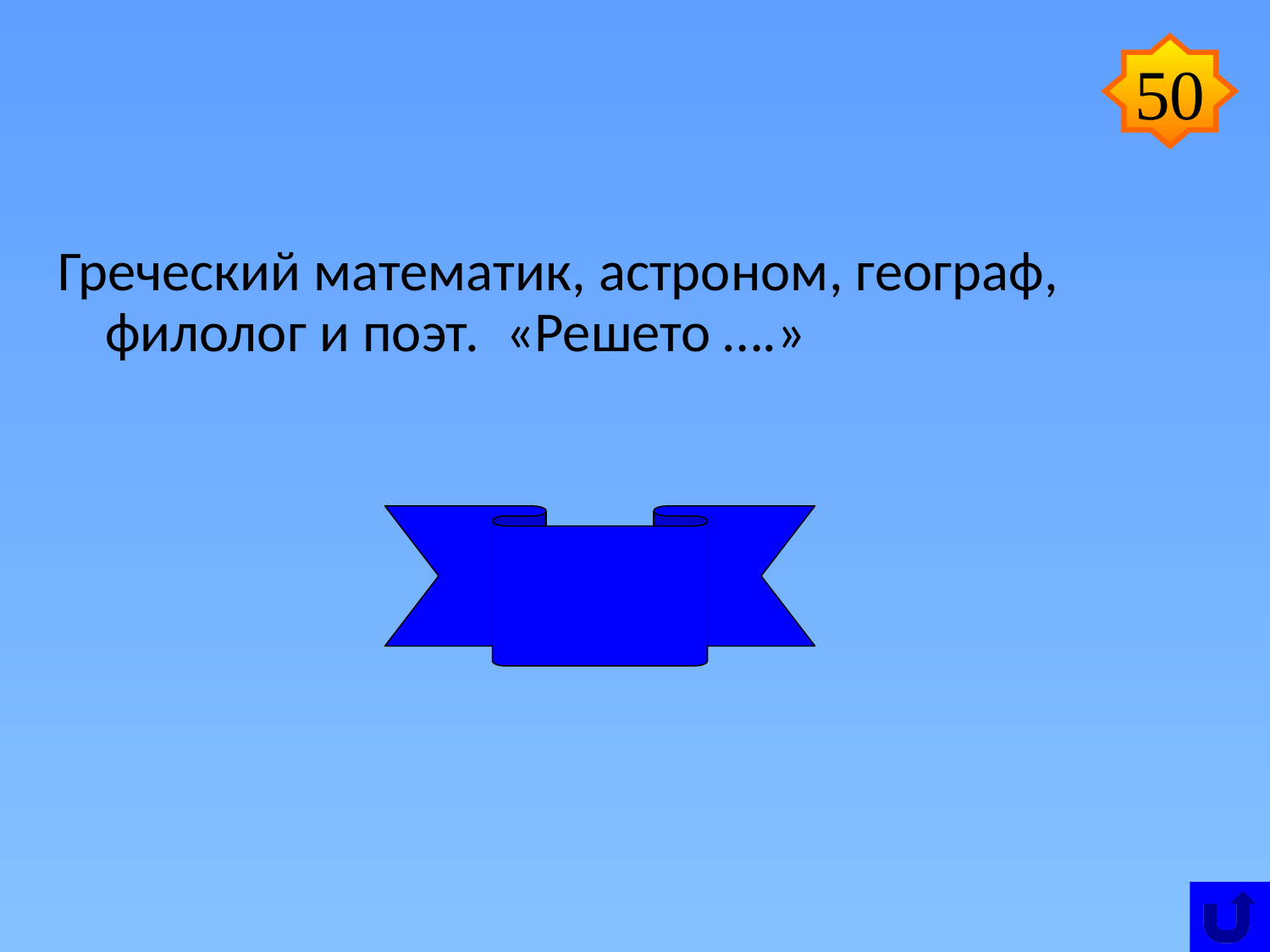

50
Греческий математик, астроном, географ, филолог и поэт.  «Решето ….»

                                             ЭРАТОСФЕН